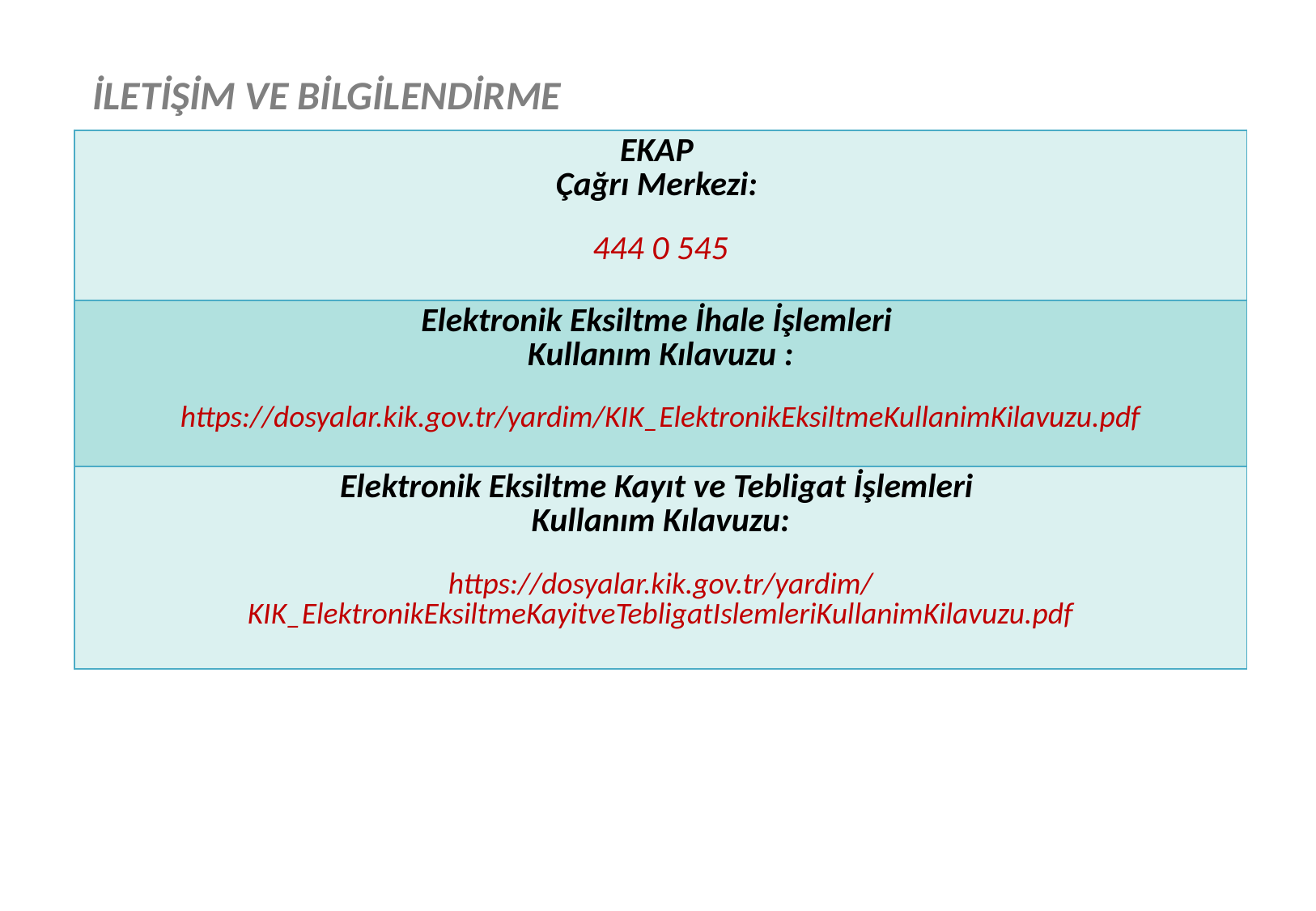

İLETİŞİM VE BİLGİLENDİRME
| EKAP Çağrı Merkezi: 444 0 545 |
| --- |
| Elektronik Eksiltme İhale İşlemleri Kullanım Kılavuzu : https://dosyalar.kik.gov.tr/yardim/KIK\_ElektronikEksiltmeKullanimKilavuzu.pdf |
| Elektronik Eksiltme Kayıt ve Tebligat İşlemleri Kullanım Kılavuzu: https://dosyalar.kik.gov.tr/yardim/KIK\_ElektronikEksiltmeKayitveTebligatIslemleriKullanimKilavuzu.pdf |